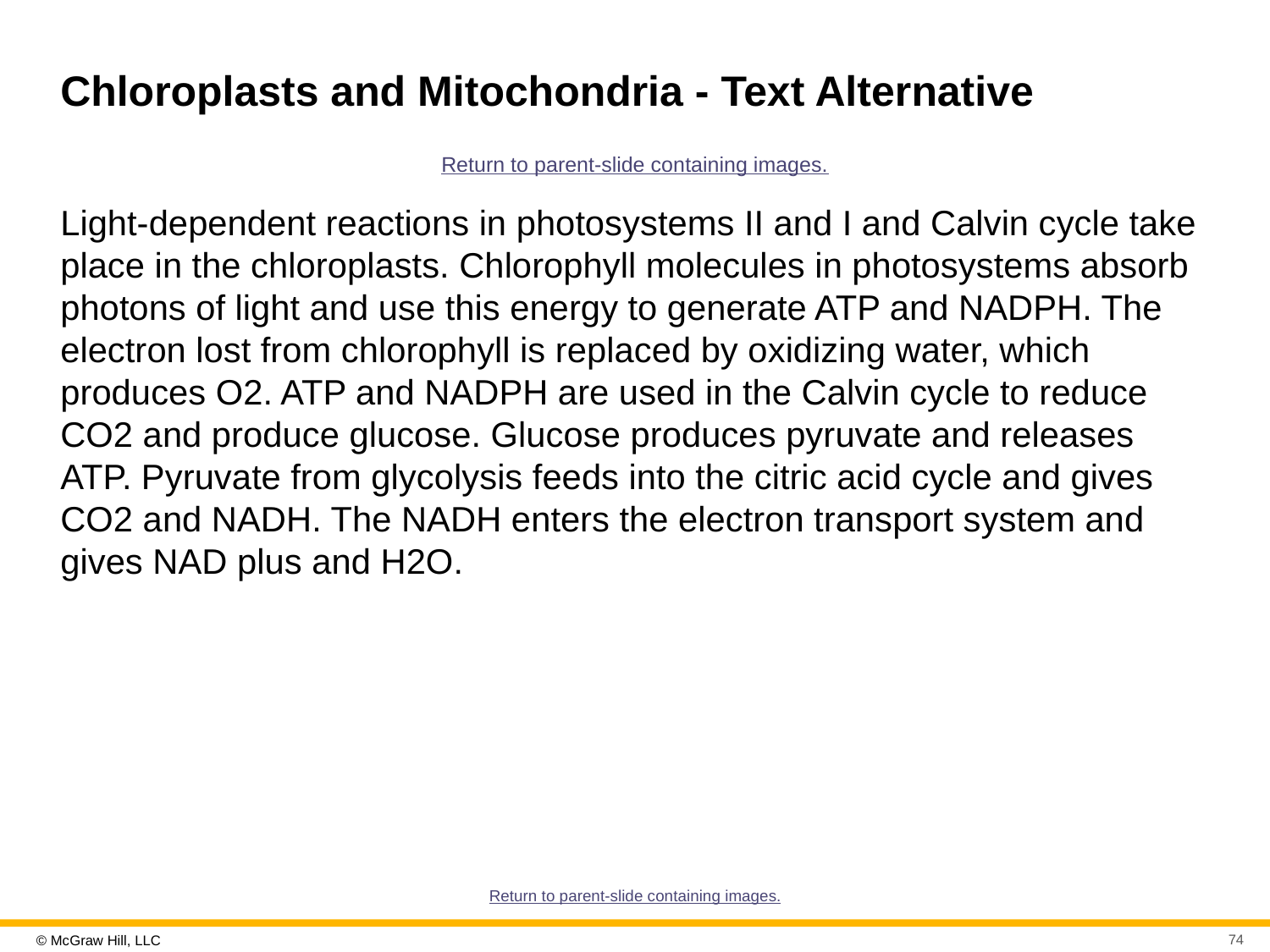

# Chloroplasts and Mitochondria - Text Alternative
Return to parent-slide containing images.
Light-dependent reactions in photosystems II and I and Calvin cycle take place in the chloroplasts. Chlorophyll molecules in photosystems absorb photons of light and use this energy to generate ATP and NADPH. The electron lost from chlorophyll is replaced by oxidizing water, which produces O2. ATP and NADPH are used in the Calvin cycle to reduce CO2 and produce glucose. Glucose produces pyruvate and releases ATP. Pyruvate from glycolysis feeds into the citric acid cycle and gives CO2 and NADH. The NADH enters the electron transport system and gives NAD plus and H2O.
Return to parent-slide containing images.
74